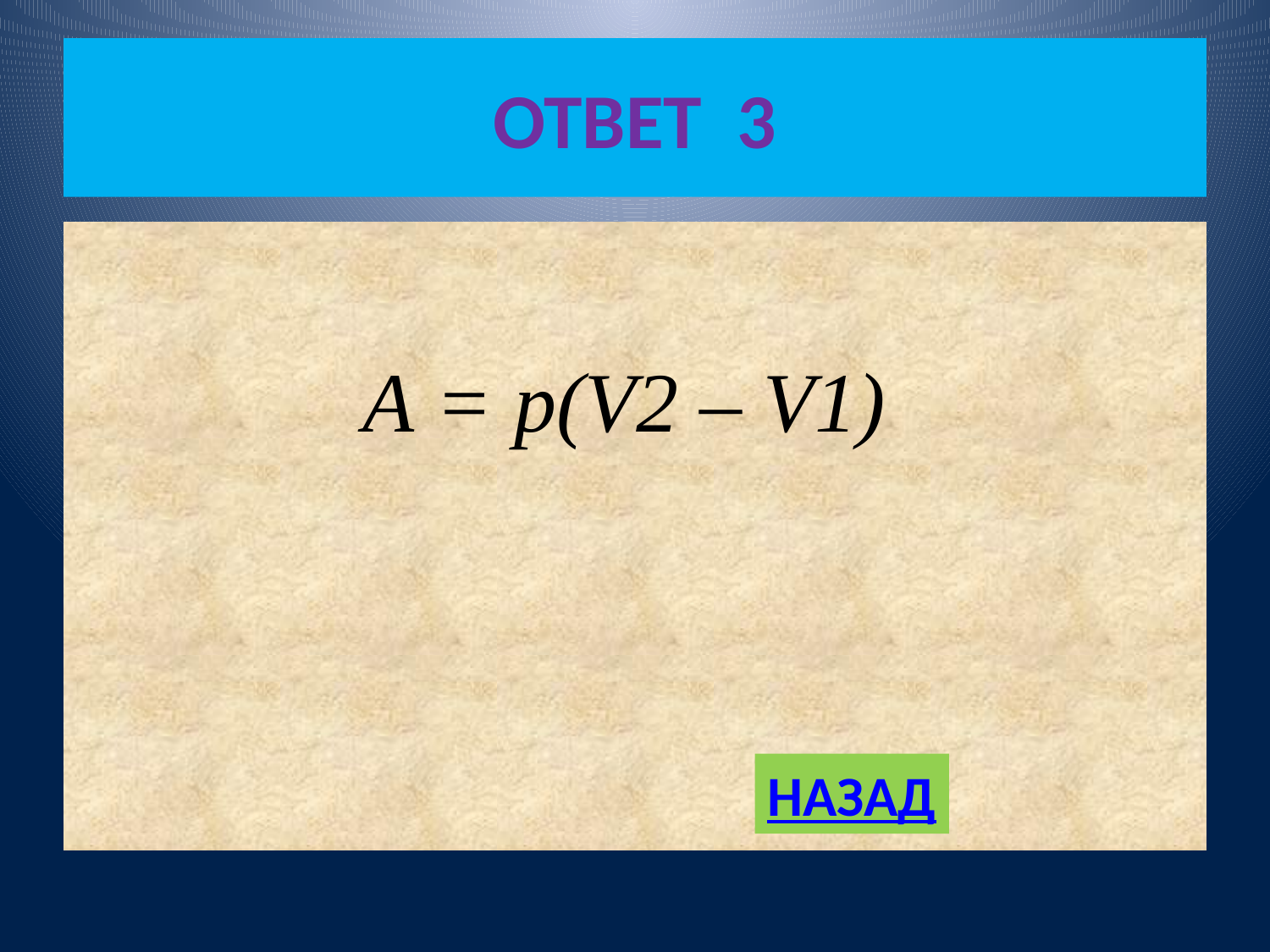

# ОТВЕТ  3

A = p(V2 – V1)

НАЗАД